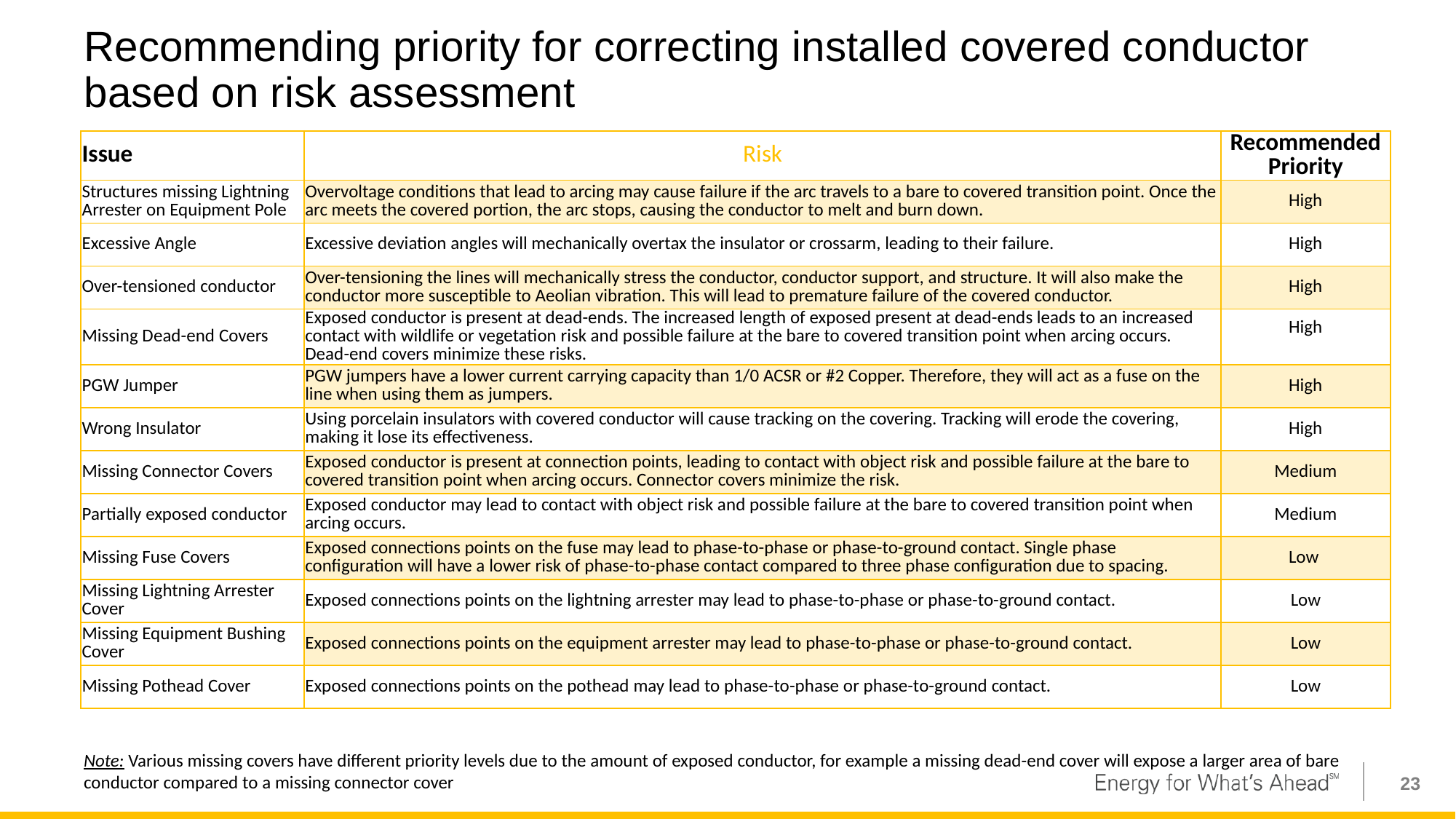

# Recommending priority for correcting installed covered conductor based on risk assessment
| Issue | Risk | Recommended Priority |
| --- | --- | --- |
| Structures missing Lightning Arrester on Equipment Pole | Overvoltage conditions that lead to arcing may cause failure if the arc travels to a bare to covered transition point. Once the arc meets the covered portion, the arc stops, causing the conductor to melt and burn down. | High |
| Excessive Angle | Excessive deviation angles will mechanically overtax the insulator or crossarm, leading to their failure. | High |
| Over-tensioned conductor | Over-tensioning the lines will mechanically stress the conductor, conductor support, and structure. It will also make the conductor more susceptible to Aeolian vibration. This will lead to premature failure of the covered conductor. | High |
| Missing Dead-end Covers | Exposed conductor is present at dead-ends. The increased length of exposed present at dead-ends leads to an increased contact with wildlife or vegetation risk and possible failure at the bare to covered transition point when arcing occurs. Dead-end covers minimize these risks. | High |
| PGW Jumper | PGW jumpers have a lower current carrying capacity than 1/0 ACSR or #2 Copper. Therefore, they will act as a fuse on the line when using them as jumpers. | High |
| Wrong Insulator | Using porcelain insulators with covered conductor will cause tracking on the covering. Tracking will erode the covering, making it lose its effectiveness. | High |
| Missing Connector Covers | Exposed conductor is present at connection points, leading to contact with object risk and possible failure at the bare to covered transition point when arcing occurs. Connector covers minimize the risk. | Medium |
| Partially exposed conductor | Exposed conductor may lead to contact with object risk and possible failure at the bare to covered transition point when arcing occurs. | Medium |
| Missing Fuse Covers | Exposed connections points on the fuse may lead to phase-to-phase or phase-to-ground contact. Single phase configuration will have a lower risk of phase-to-phase contact compared to three phase configuration due to spacing. | Low |
| Missing Lightning Arrester Cover | Exposed connections points on the lightning arrester may lead to phase-to-phase or phase-to-ground contact. | Low |
| Missing Equipment Bushing Cover | Exposed connections points on the equipment arrester may lead to phase-to-phase or phase-to-ground contact. | Low |
| Missing Pothead Cover | Exposed connections points on the pothead may lead to phase-to-phase or phase-to-ground contact. | Low |
Note: Various missing covers have different priority levels due to the amount of exposed conductor, for example a missing dead-end cover will expose a larger area of bare conductor compared to a missing connector cover
23